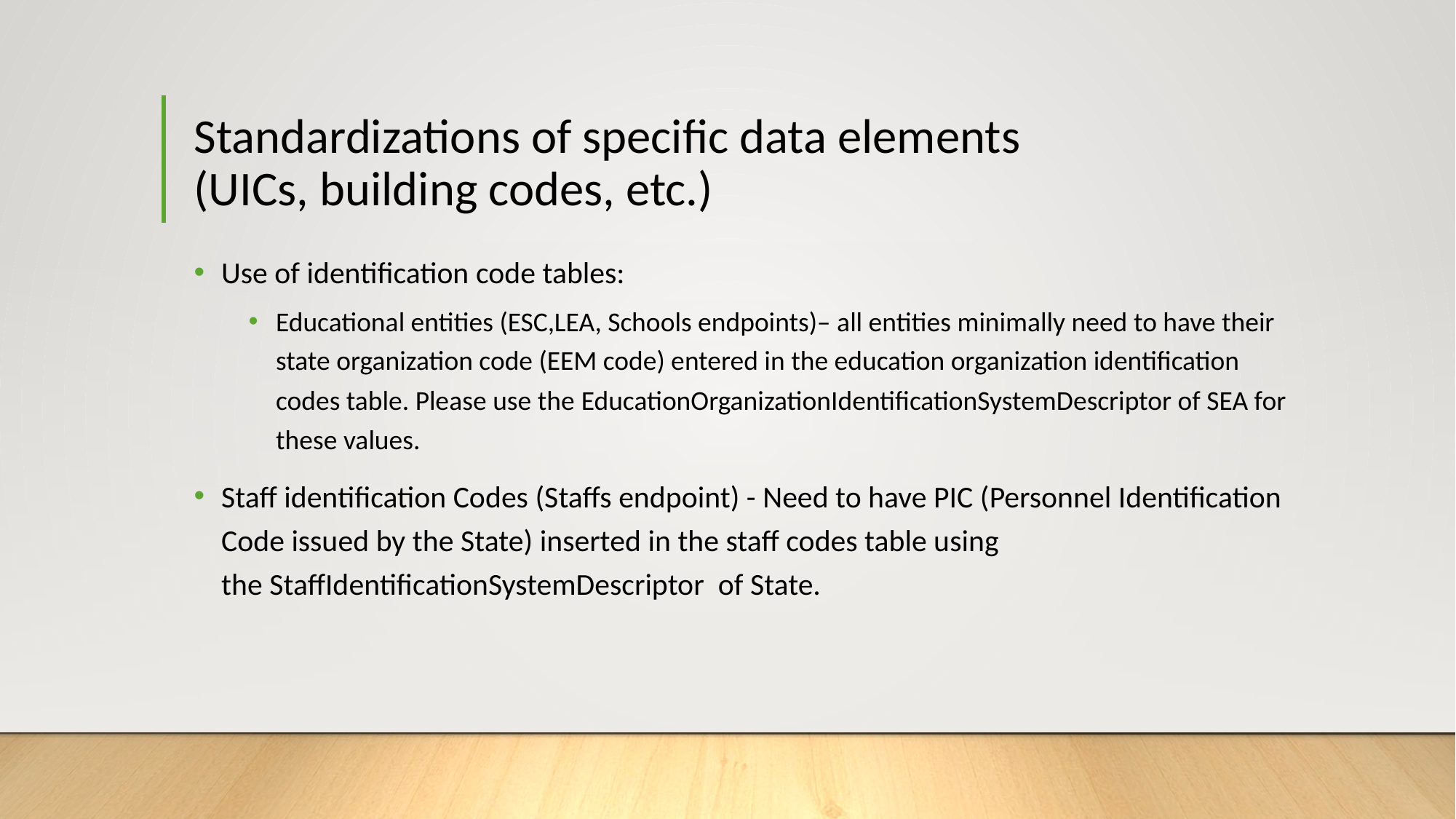

# Standardizations of specific data elements (UICs, building codes, etc.)
Use of identification code tables:
Educational entities (ESC,LEA, Schools endpoints)– all entities minimally need to have their state organization code (EEM code) entered in the education organization identification codes table. Please use the EducationOrganizationIdentificationSystemDescriptor of SEA for these values.
Staff identification Codes (Staffs endpoint) - Need to have PIC (Personnel Identification Code issued by the State) inserted in the staff codes table using the StaffIdentificationSystemDescriptor  of State.